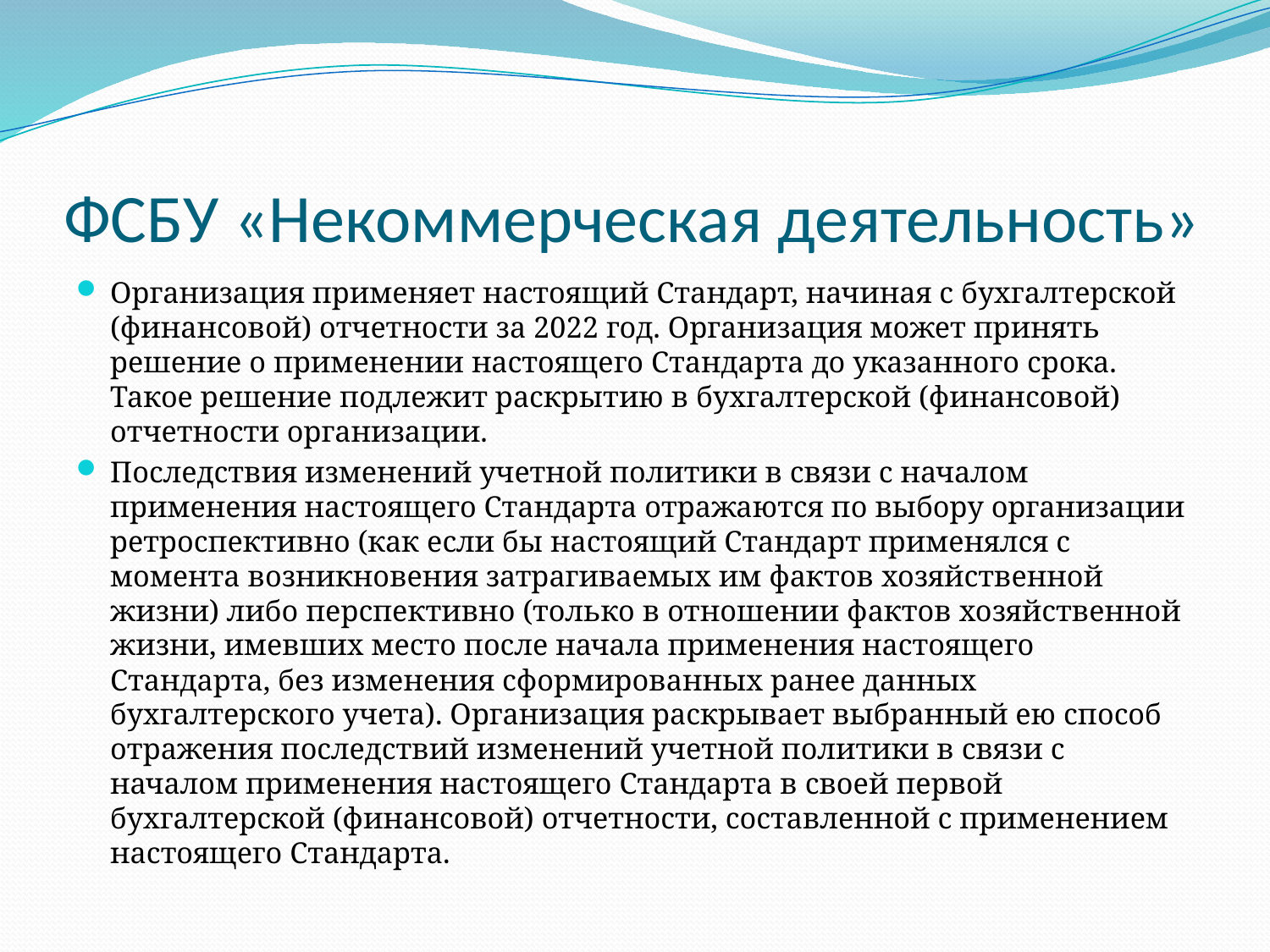

# ФСБУ «Некоммерческая деятельность»
Организация применяет настоящий Стандарт, начиная с бухгалтерской (финансовой) отчетности за 2022 год. Организация может принять решение о применении настоящего Стандарта до указанного срока. Такое решение подлежит раскрытию в бухгалтерской (финансовой) отчетности организации.
Последствия изменений учетной политики в связи с началом применения настоящего Стандарта отражаются по выбору организации ретроспективно (как если бы настоящий Стандарт применялся с момента возникновения затрагиваемых им фактов хозяйственной жизни) либо перспективно (только в отношении фактов хозяйственной жизни, имевших место после начала применения настоящего Стандарта, без изменения сформированных ранее данных бухгалтерского учета). Организация раскрывает выбранный ею способ отражения последствий изменений учетной политики в связи с началом применения настоящего Стандарта в своей первой бухгалтерской (финансовой) отчетности, составленной с применением настоящего Стандарта.